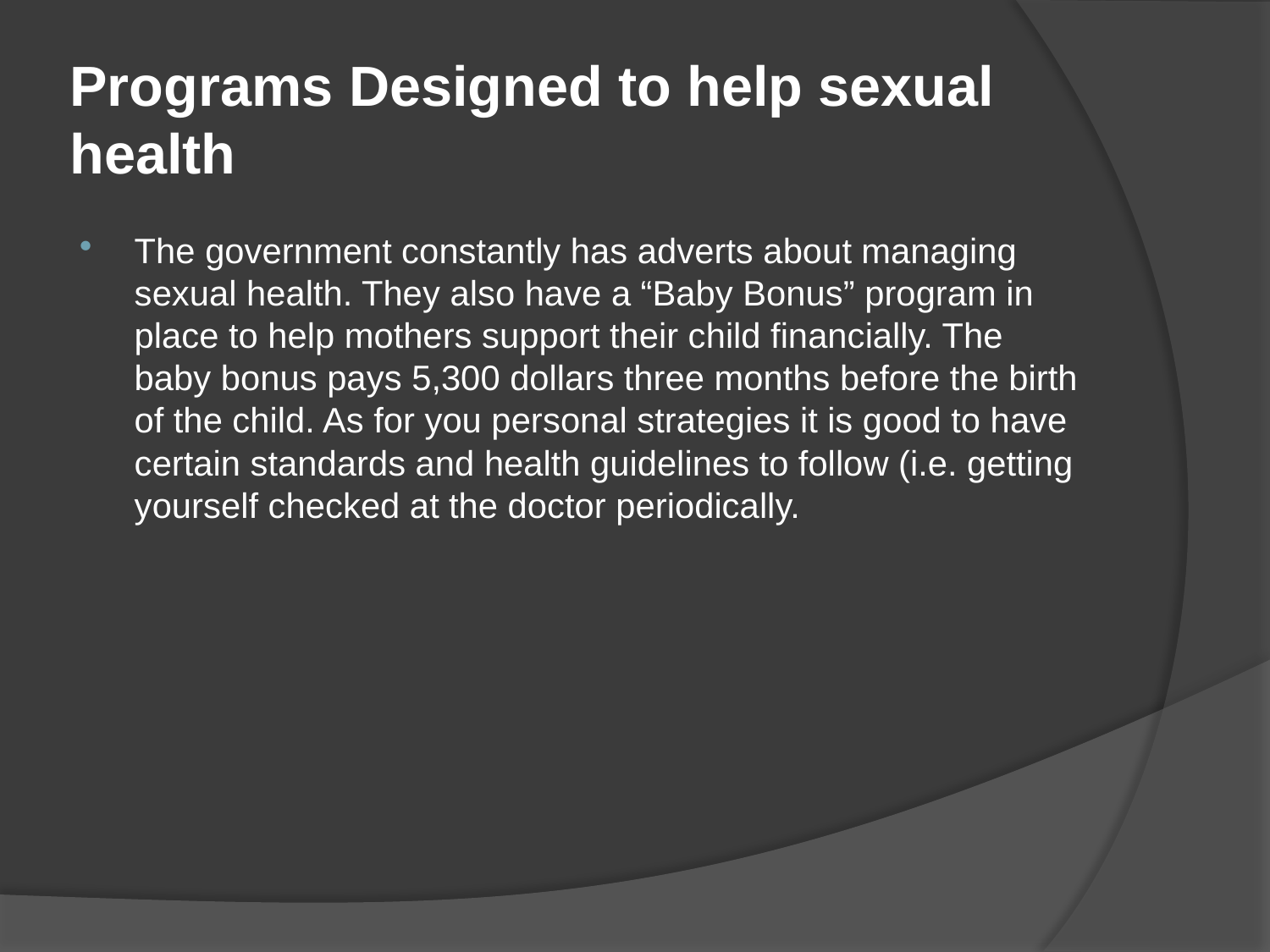

# Programs Designed to help sexual health
The government constantly has adverts about managing sexual health. They also have a “Baby Bonus” program in place to help mothers support their child financially. The baby bonus pays 5,300 dollars three months before the birth of the child. As for you personal strategies it is good to have certain standards and health guidelines to follow (i.e. getting yourself checked at the doctor periodically.